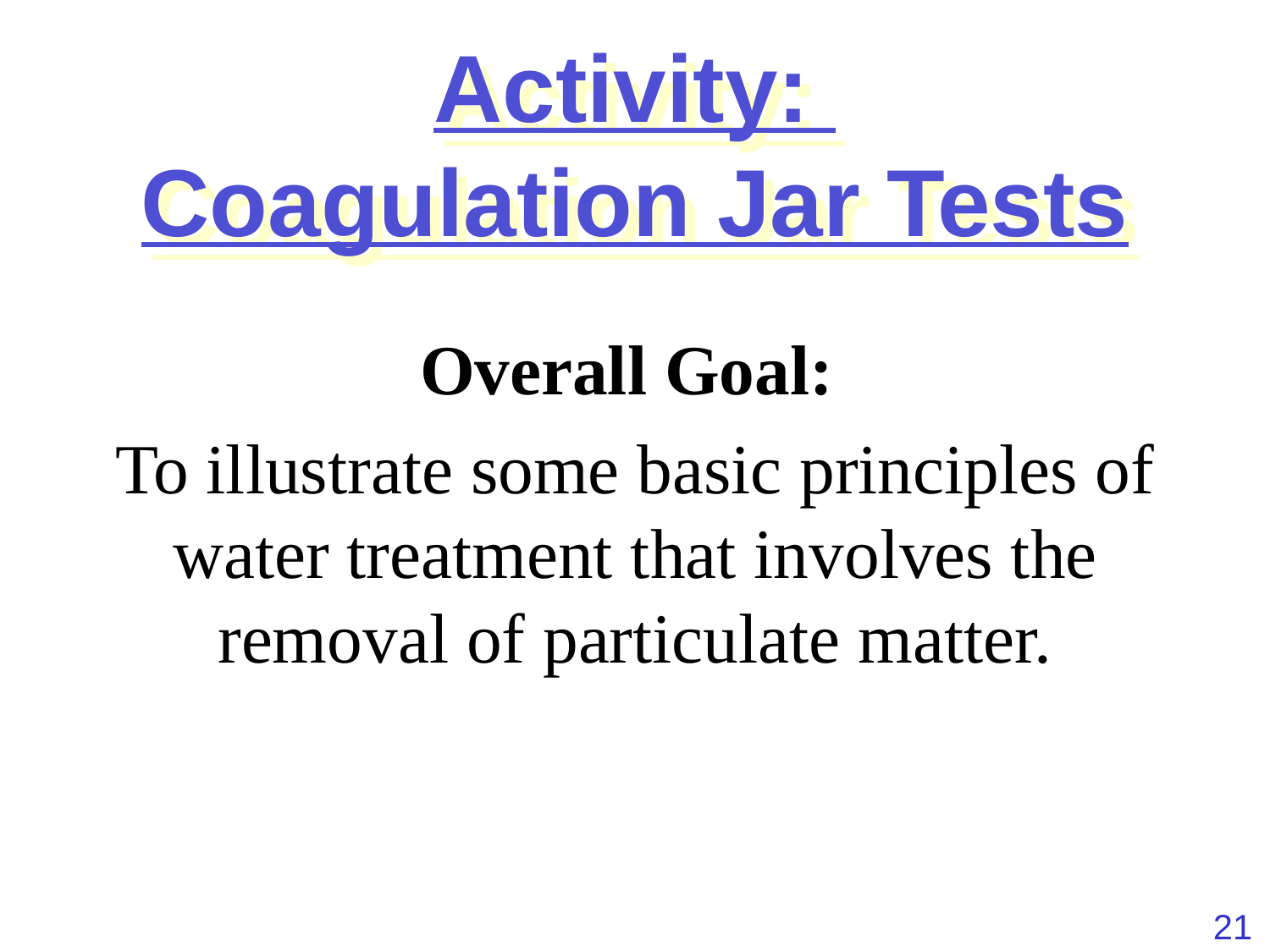

Activity:
Coagulation Jar Tests
Overall Goal:
To illustrate some basic principles of water treatment that involves the removal of particulate matter.

21